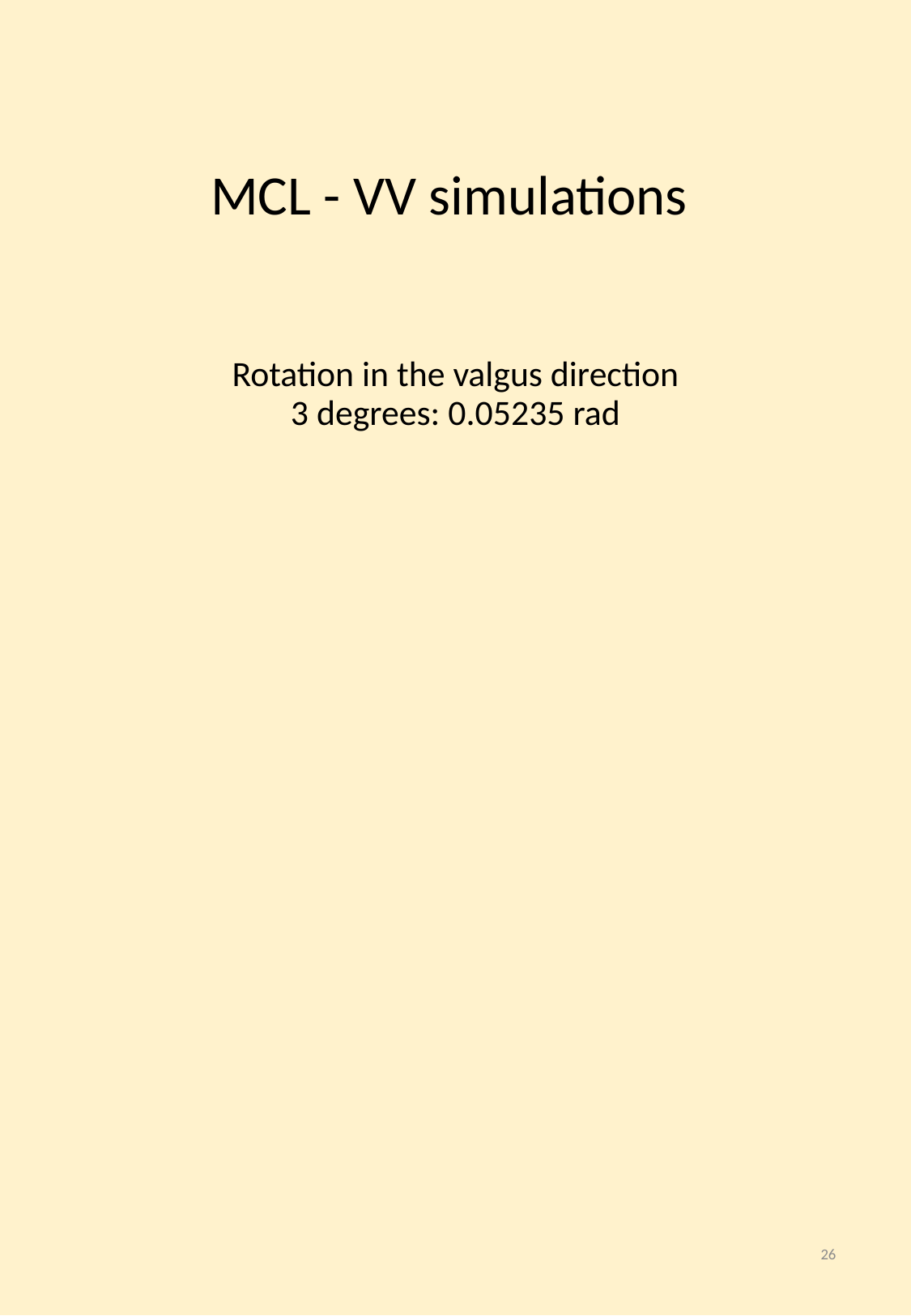

# MCL - VV simulations
Rotation in the valgus direction
3 degrees: 0.05235 rad
26